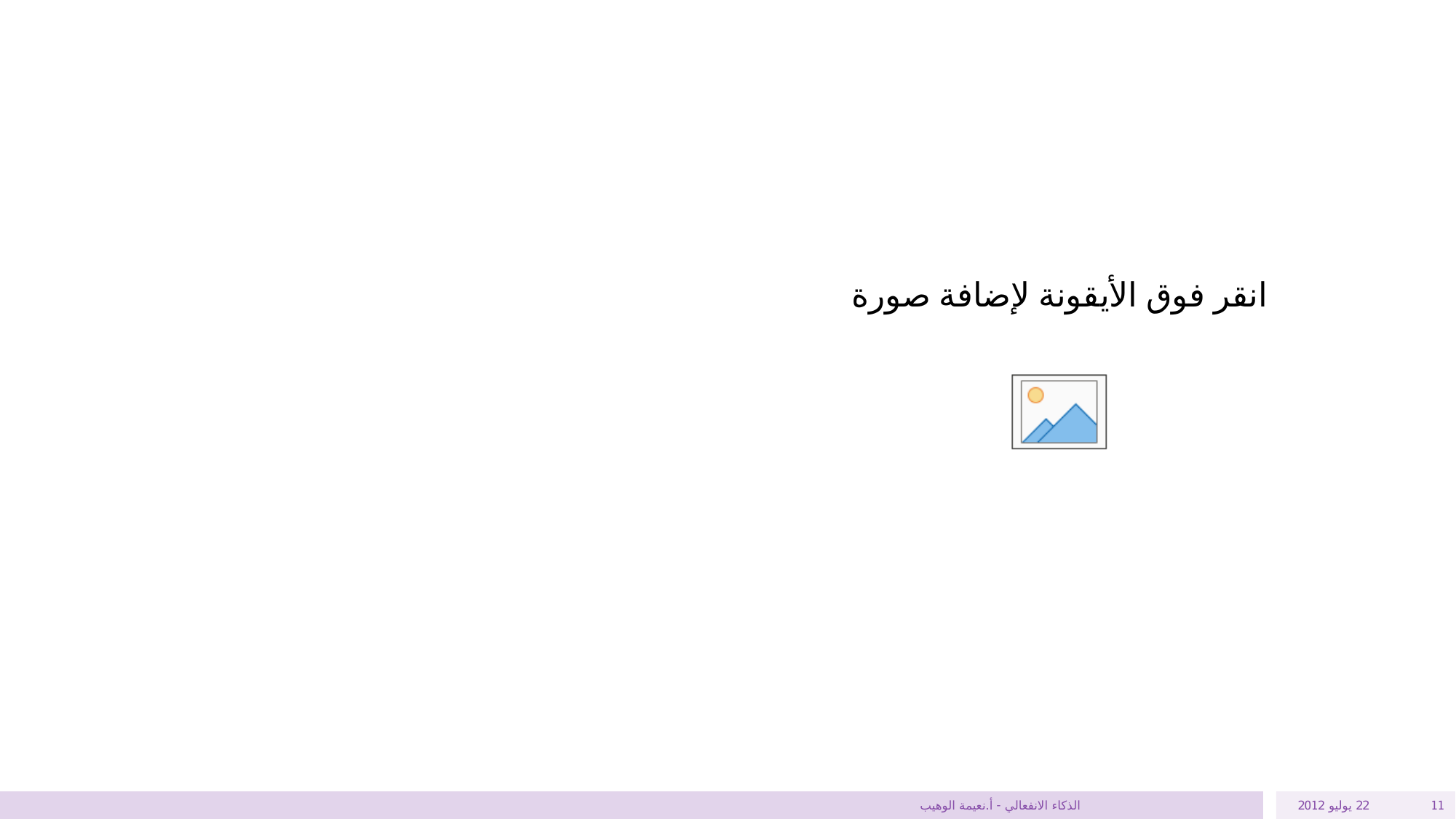

#

الذكاء الانفعالي - أ.نعيمة الوهيب
22 يوليو 2012
11